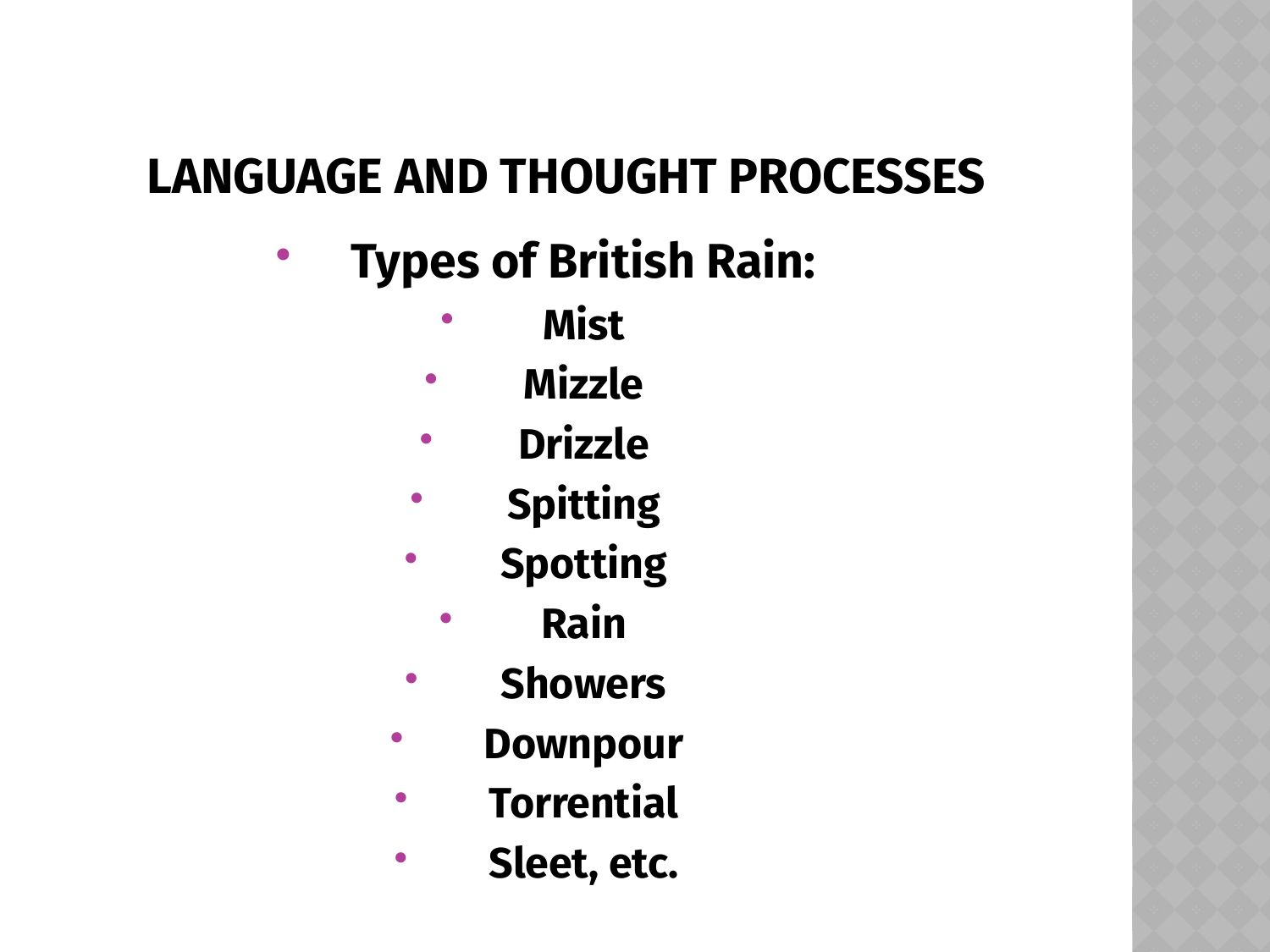

# Language and thought processes
Types of British Rain:
Mist
Mizzle
Drizzle
Spitting
Spotting
Rain
Showers
Downpour
Torrential
Sleet, etc.